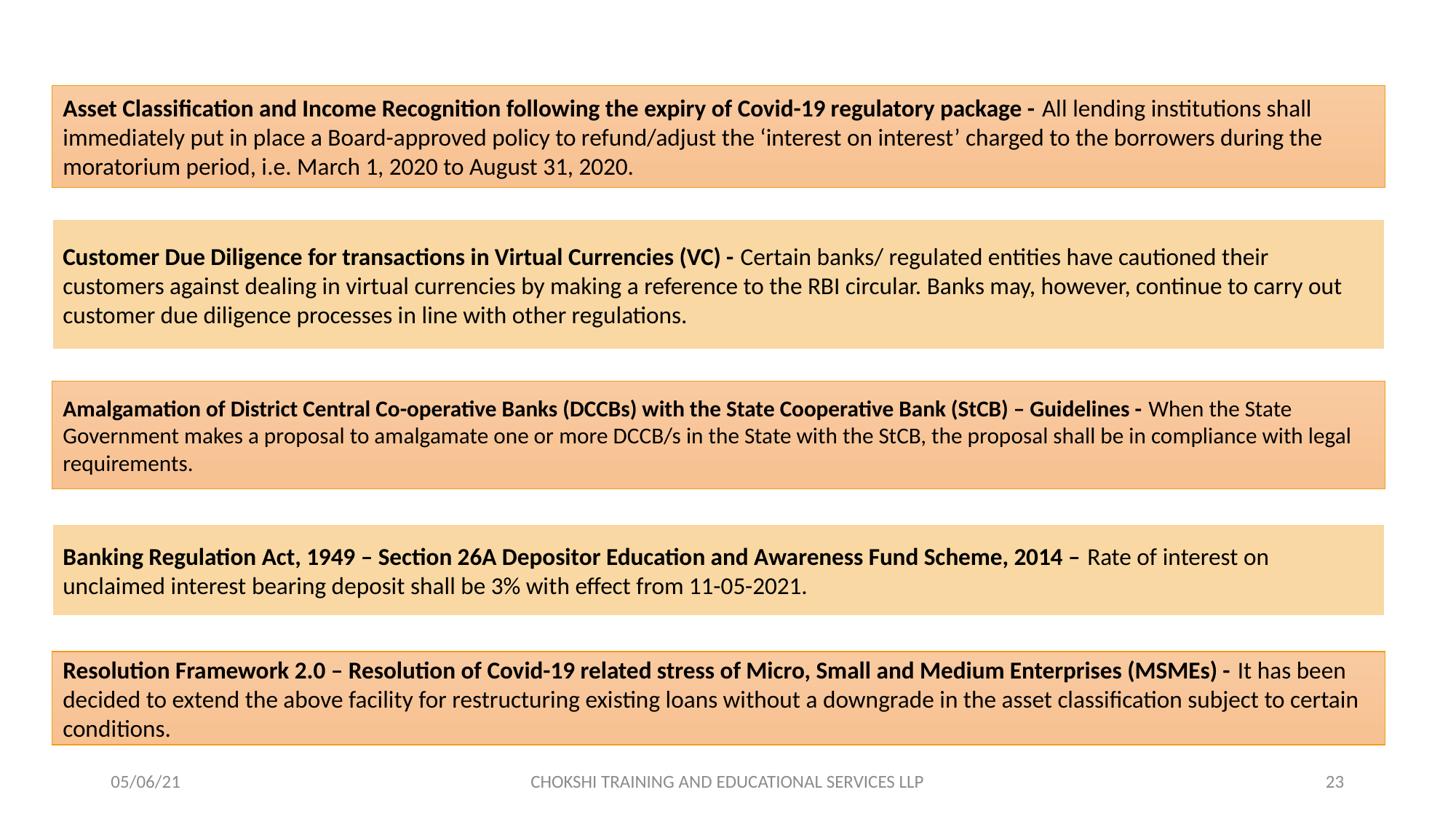

# .

Asset Classification and Income Recognition following the expiry of Covid-19 regulatory package - All lending institutions shall immediately put in place a Board-approved policy to refund/adjust the ‘interest on interest’ charged to the borrowers during the moratorium period, i.e. March 1, 2020 to August 31, 2020.

.

Customer Due Diligence for transactions in Virtual Currencies (VC) - Certain banks/ regulated entities have cautioned their customers against dealing in virtual currencies by making a reference to the RBI circular. Banks may, however, continue to carry out customer due diligence processes in line with other regulations.

Amalgamation of District Central Co-operative Banks (DCCBs) with the State Cooperative Bank (StCB) – Guidelines - When the State Government makes a proposal to amalgamate one or more DCCB/s in the State with the StCB, the proposal shall be in compliance with legal requirements.

Banking Regulation Act, 1949 – Section 26A Depositor Education and Awareness Fund Scheme, 2014 – Rate of interest on unclaimed interest bearing deposit shall be 3% with effect from 11-05-2021.

Resolution Framework 2.0 – Resolution of Covid-19 related stress of Micro, Small and Medium Enterprises (MSMEs) - It has been decided to extend the above facility for restructuring existing loans without a downgrade in the asset classification subject to certain conditions.

05/06/21
CHOKSHI TRAINING AND EDUCATIONAL SERVICES LLP
23